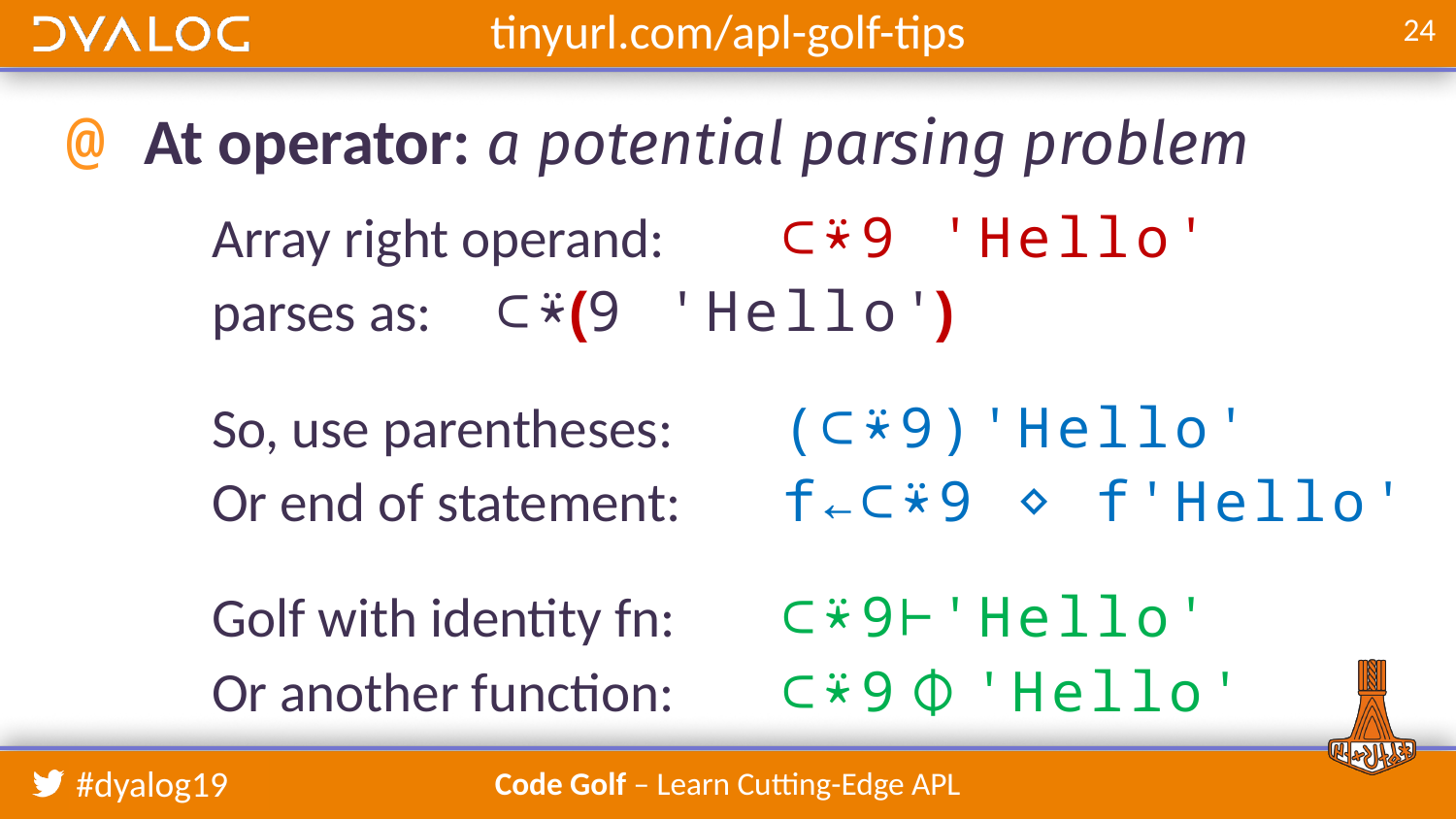

# @ At operator: a potential parsing problem
	Array right operand:	⊂⍣9 'Hello'
	parses as:	⊂⍣(9 'Hello')

	So, use parentheses:	(⊂⍣9)'Hello'
	Or end of statement:	f←⊂⍣9 ⋄ f'Hello'

	Golf with identity fn:	⊂⍣9⊢'Hello'
	Or another function:	⊂⍣9⌽'Hello'